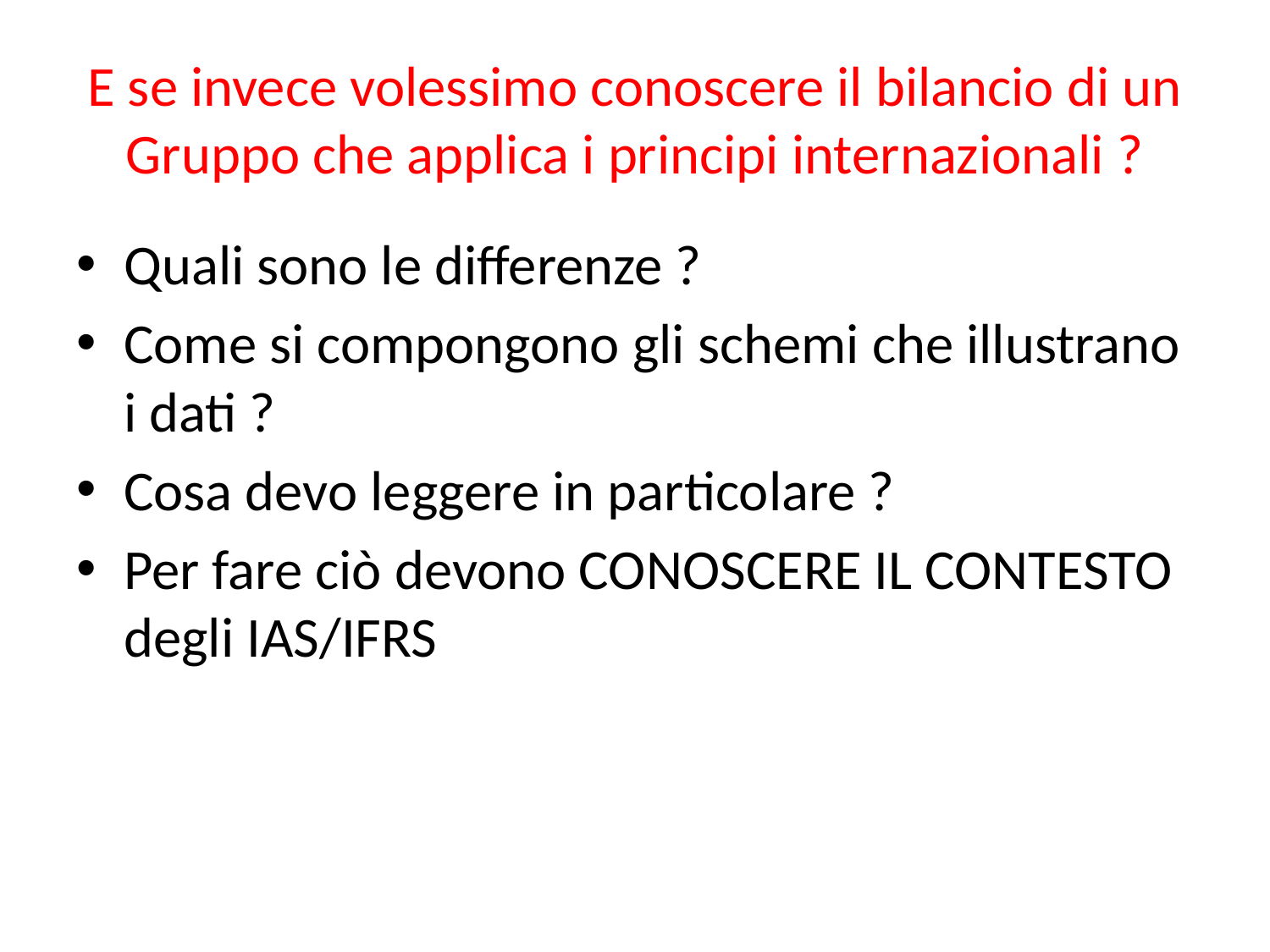

# E se invece volessimo conoscere il bilancio di un Gruppo che applica i principi internazionali ?
Quali sono le differenze ?
Come si compongono gli schemi che illustrano i dati ?
Cosa devo leggere in particolare ?
Per fare ciò devono CONOSCERE IL CONTESTO degli IAS/IFRS